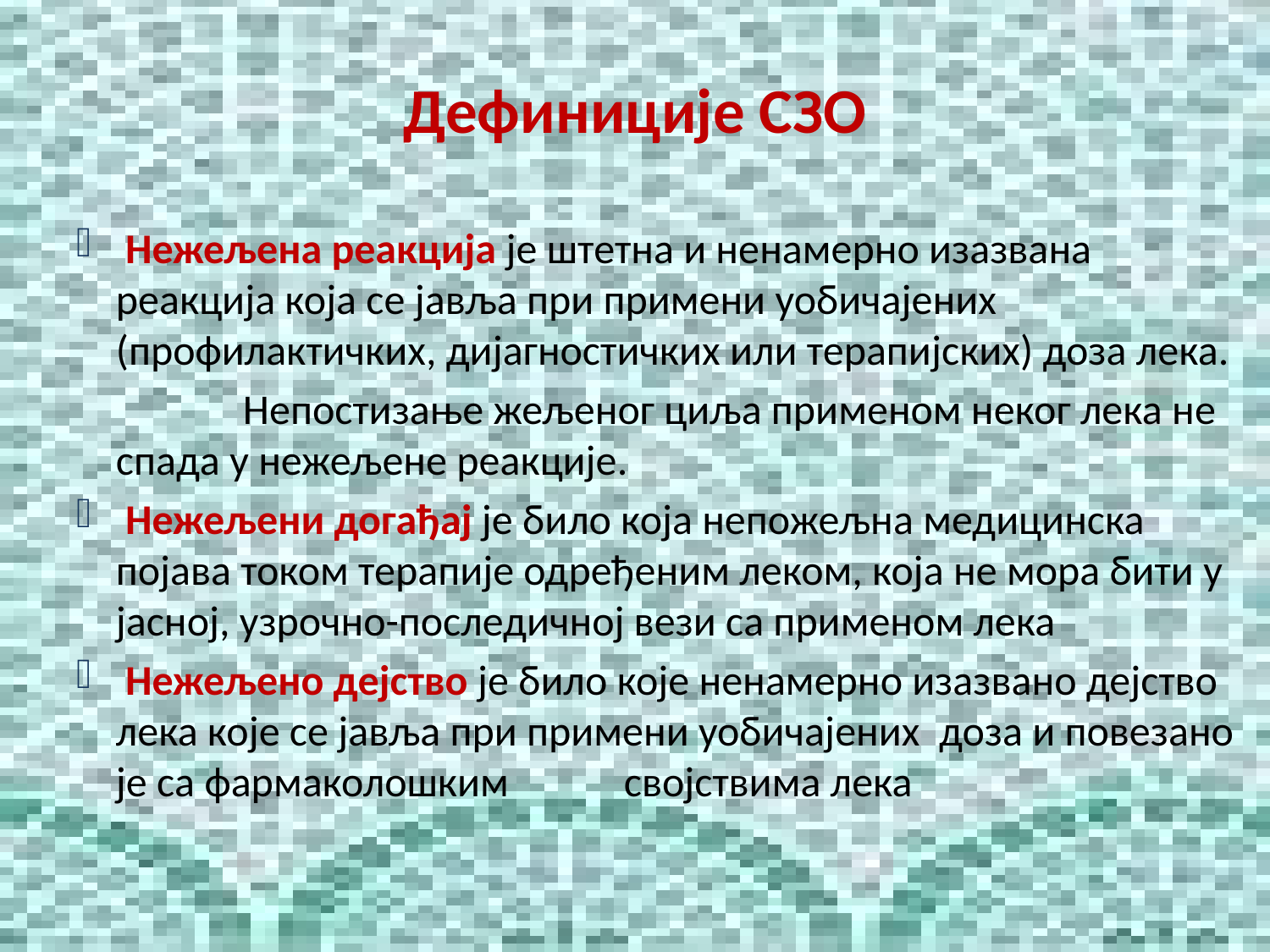

Дефиниције СЗО

 Нежељена реакција је штетна и ненамерно изазвана реакција која се јавља при примени уобичајених (профилактичких, дијагностичких или терапијских) доза лека.
		Непостизање жељеног циља применом неког лека не спада у нежељене реакције.
 Нежељени догађај је било која непожељна медицинска појава током терапије одређеним леком, која не мора бити у јасној, узрочно-последичној вези са применом лека
 Нежељено дејство је било које ненамерно изазвано дејство лека које се јавља при примени уобичајених  доза и повезано је са фармаколошким 	својствима лека